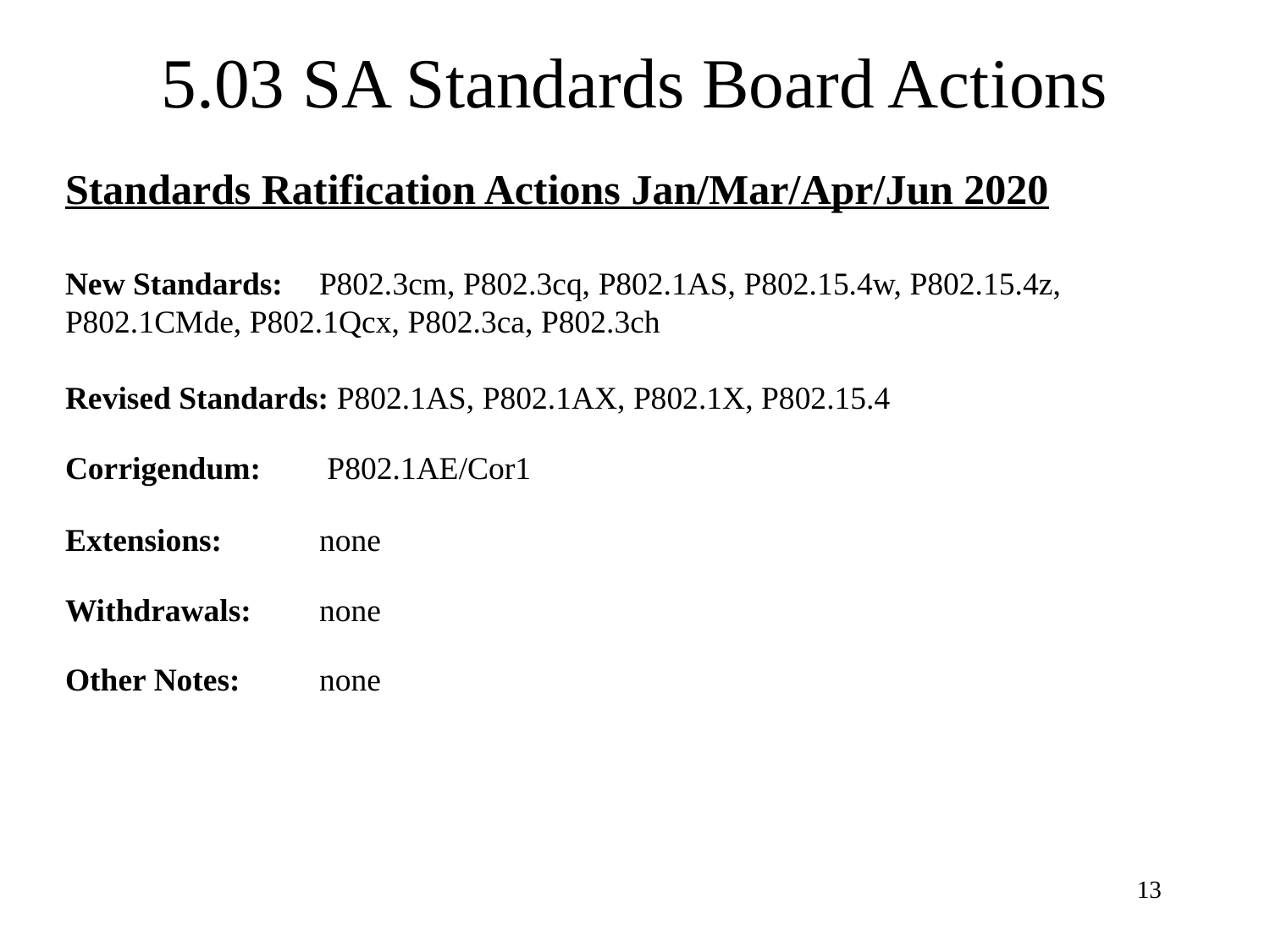

# 5.03 SA Standards Board Actions
Standards Ratification Actions Jan/Mar/Apr/Jun 2020

New Standards: 	P802.3cm, P802.3cq, P802.1AS, P802.15.4w, P802.15.4z, P802.1CMde, P802.1Qcx, P802.3ca, P802.3ch
Revised Standards: P802.1AS, P802.1AX, P802.1X, P802.15.4

Corrigendum: 	 P802.1AE/Cor1

Extensions:  	none

Withdrawals:  	none

Other Notes: 	none

13